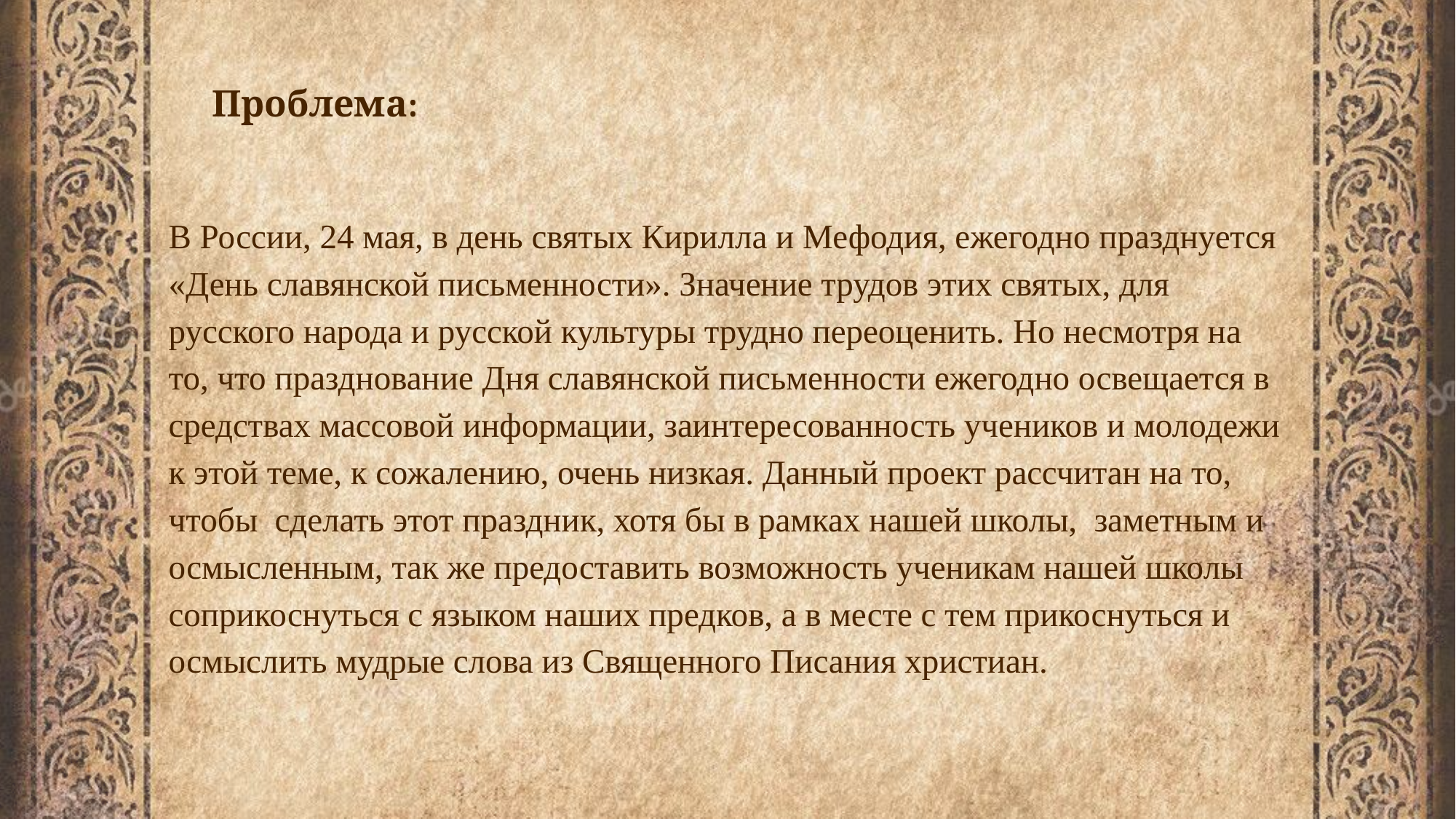

# Проблема:
В России, 24 мая, в день святых Кирилла и Мефодия, ежегодно празднуется «День славянской письменности». Значение трудов этих святых, для русского народа и русской культуры трудно переоценить. Но несмотря на то, что празднование Дня славянской письменности ежегодно освещается в средствах массовой информации, заинтересованность учеников и молодежи к этой теме, к сожалению, очень низкая. Данный проект рассчитан на то, чтобы  сделать этот праздник, хотя бы в рамках нашей школы,  заметным и осмысленным, так же предоставить возможность ученикам нашей школы соприкоснуться с языком наших предков, а в месте с тем прикоснуться и осмыслить мудрые слова из Священного Писания христиан.